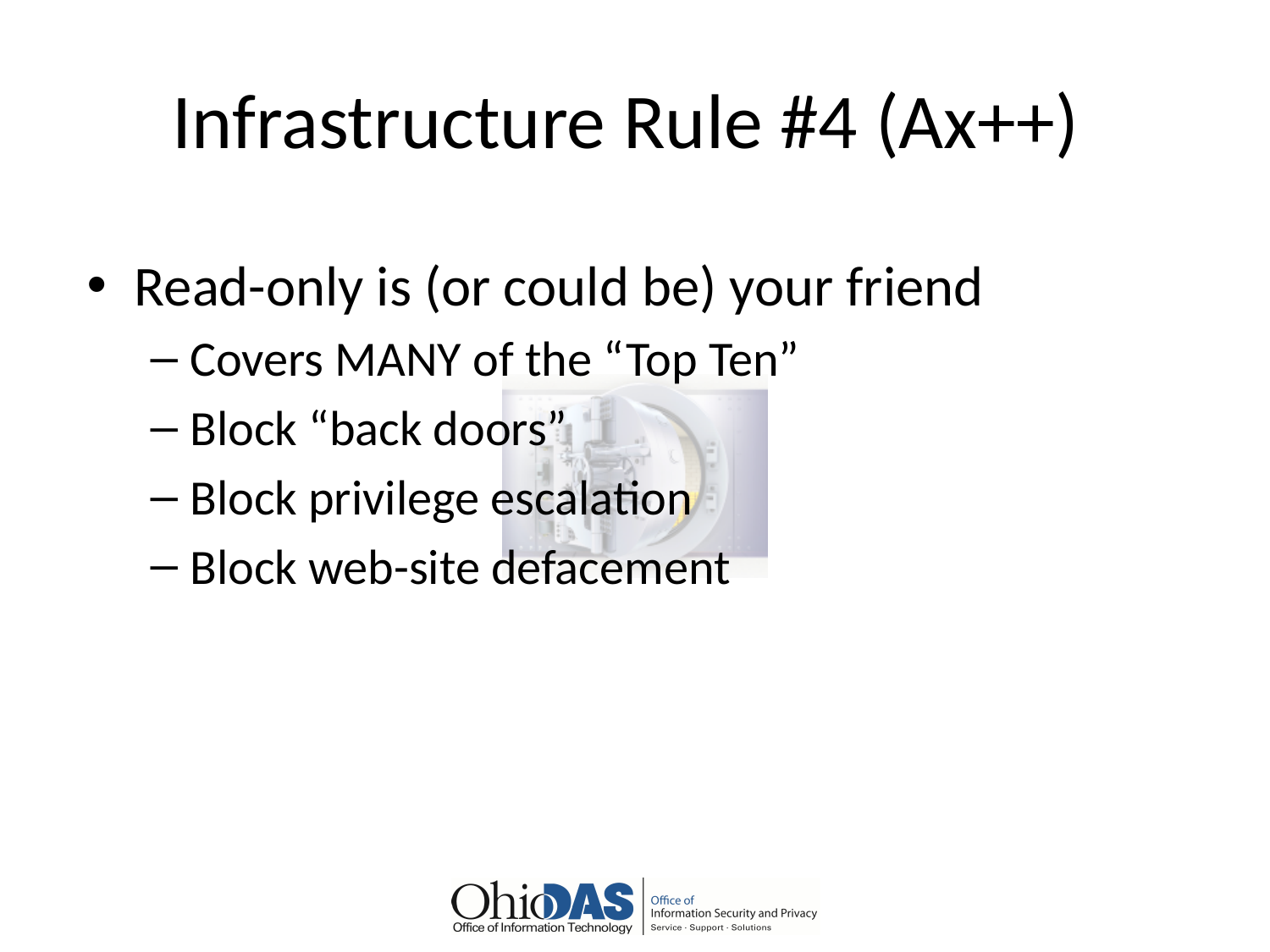

# Infrastructure Rule #4 (Ax++)
Read-only is (or could be) your friend
Covers MANY of the “Top Ten”
Block “back doors”
Block privilege escalation
Block web-site defacement